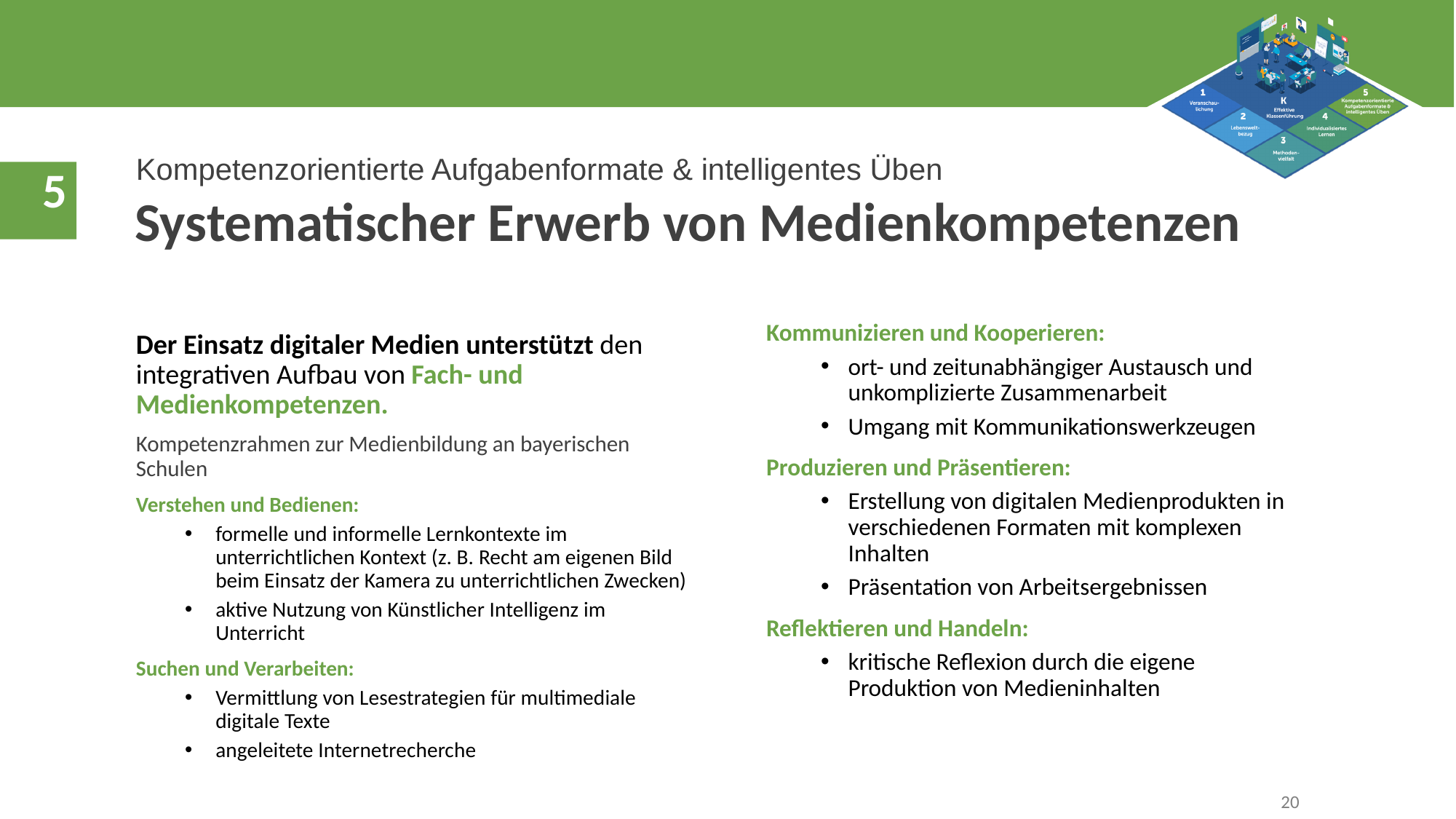

Kompetenzorientierte Aufgabenformate & intelligentes Üben
Systematischer Erwerb von Medienkompetenzen
Kommunizieren und Kooperieren:
ort- und zeitunabhängiger Austausch und unkomplizierte Zusammenarbeit
Umgang mit Kommunikationswerkzeugen
Produzieren und Präsentieren:
Erstellung von digitalen Medienprodukten in verschiedenen Formaten mit komplexen Inhalten
Präsentation von Arbeitsergebnissen
Reflektieren und Handeln:
kritische Reflexion durch die eigene Produktion von Medieninhalten

Der Einsatz digitaler Medien unterstützt den integrativen Aufbau von Fach- und Medienkompetenzen.
Kompetenzrahmen zur Medienbildung an bayerischen Schulen
Verstehen und Bedienen:
formelle und informelle Lernkontexte im unterrichtlichen Kontext (z. B. Recht am eigenen Bild beim Einsatz der Kamera zu unterrichtlichen Zwecken)
aktive Nutzung von Künstlicher Intelligenz im Unterricht
Suchen und Verarbeiten:
Vermittlung von Lesestrategien für multimediale digitale Texte
angeleitete Internetrecherche
20